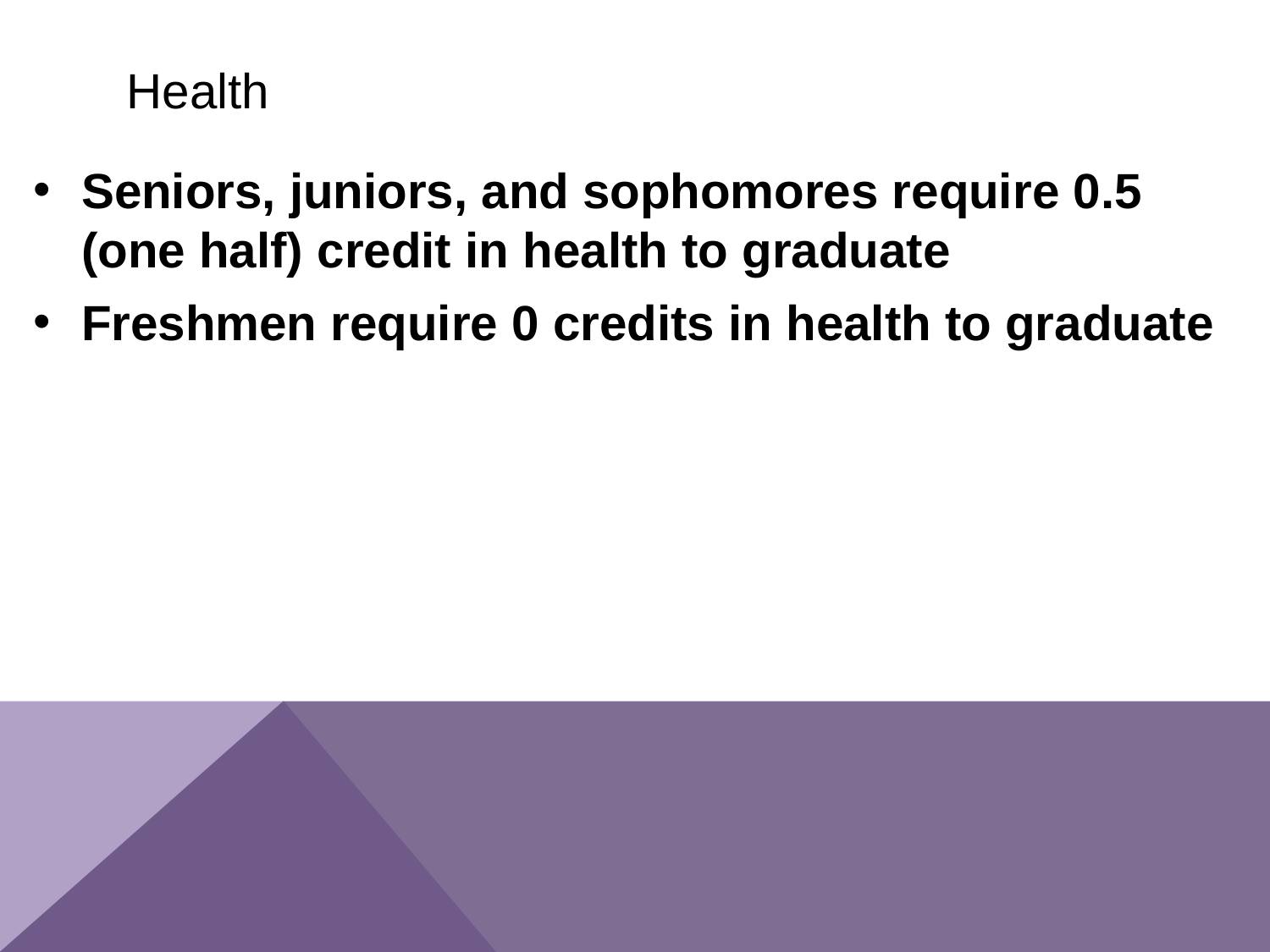

Health
Seniors, juniors, and sophomores require 0.5 (one half) credit in health to graduate
Freshmen require 0 credits in health to graduate